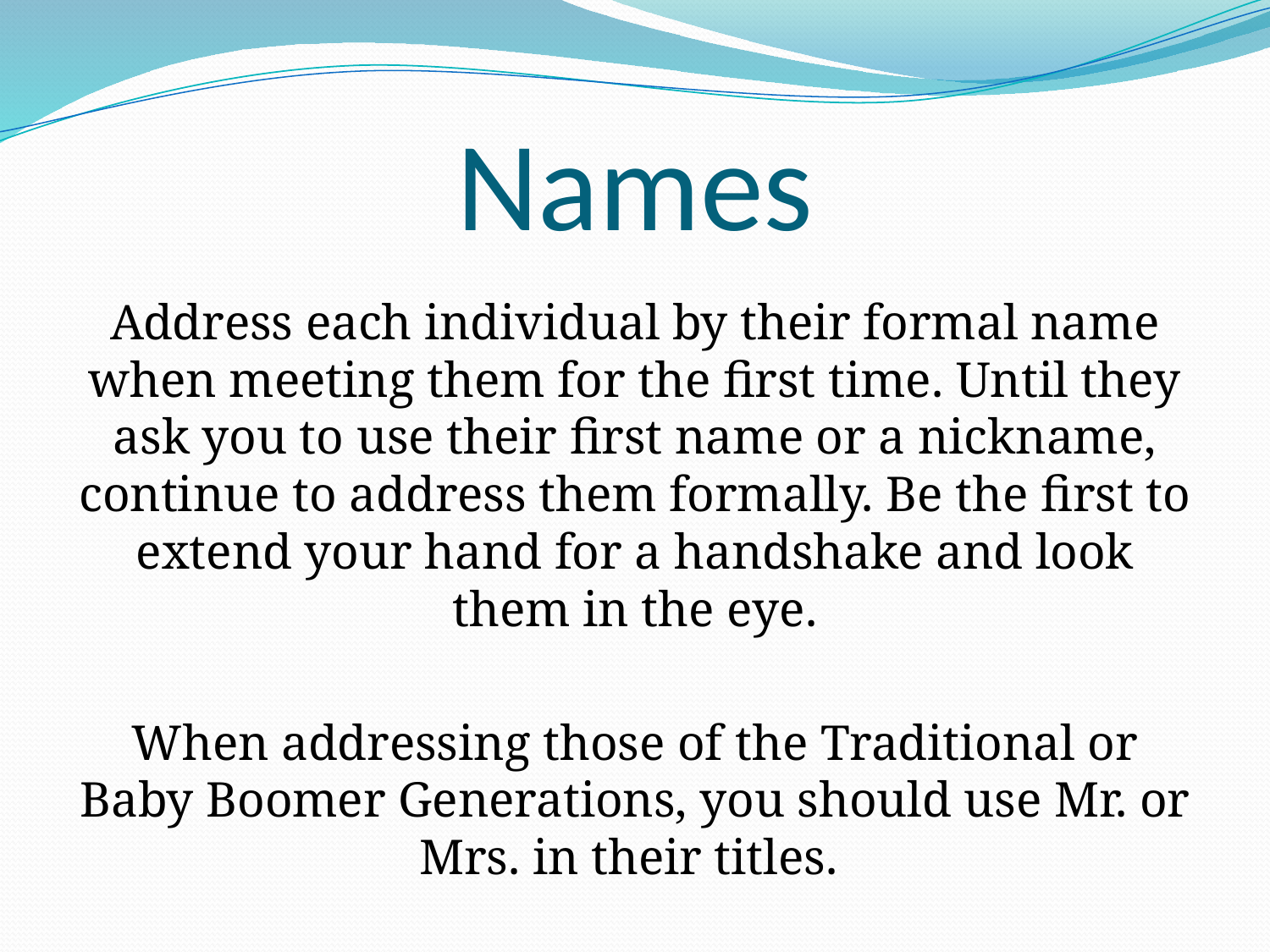

# Names
Address each individual by their formal name when meeting them for the first time. Until they ask you to use their first name or a nickname, continue to address them formally. Be the first to extend your hand for a handshake and look them in the eye.

When addressing those of the Traditional or Baby Boomer Generations, you should use Mr. or Mrs. in their titles.